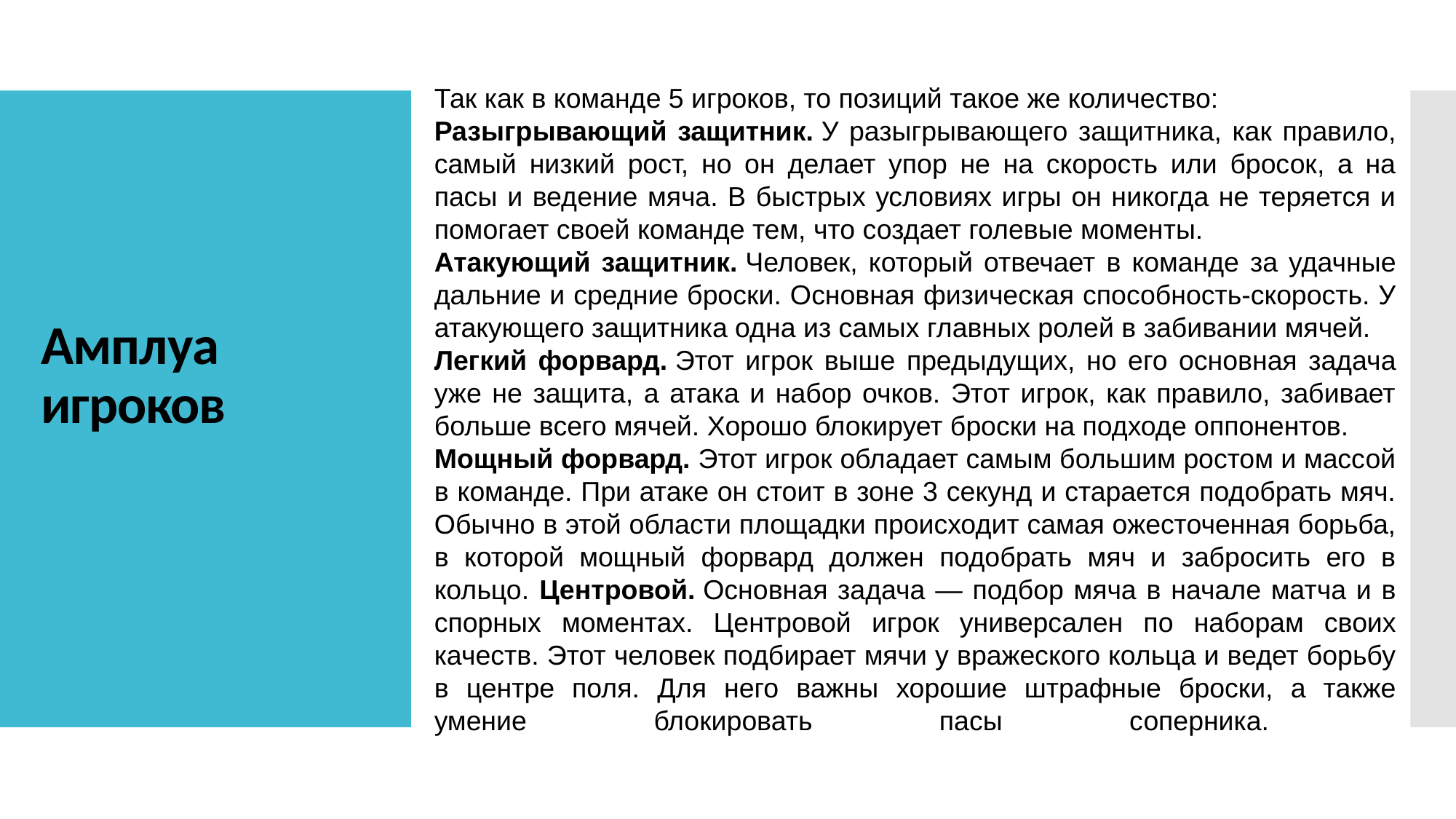

Так как в команде 5 игроков, то позиций такое же количество:
Разыгрывающий защитник. У разыгрывающего защитника, как правило, самый низкий рост, но он делает упор не на скорость или бросок, а на пасы и ведение мяча. В быстрых условиях игры он никогда не теряется и помогает своей команде тем, что создает голевые моменты.
Атакующий защитник. Человек, который отвечает в команде за удачные дальние и средние броски. Основная физическая способность-скорость. У атакующего защитника одна из самых главных ролей в забивании мячей.
Легкий форвард. Этот игрок выше предыдущих, но его основная задача уже не защита, а атака и набор очков. Этот игрок, как правило, забивает больше всего мячей. Хорошо блокирует броски на подходе оппонентов.
Мощный форвард. Этот игрок обладает самым большим ростом и массой в команде. При атаке он стоит в зоне 3 секунд и старается подобрать мяч. Обычно в этой области площадки происходит самая ожесточенная борьба, в которой мощный форвард должен подобрать мяч и забросить его в кольцо. Центровой. Основная задача — подбор мяча в начале матча и в спорных моментах. Центровой игрок универсален по наборам своих качеств. Этот человек подбирает мячи у вражеского кольца и ведет борьбу в центре поля. Для него важны хорошие штрафные броски, а также умение блокировать пасы соперника.
# Амплуа игроков